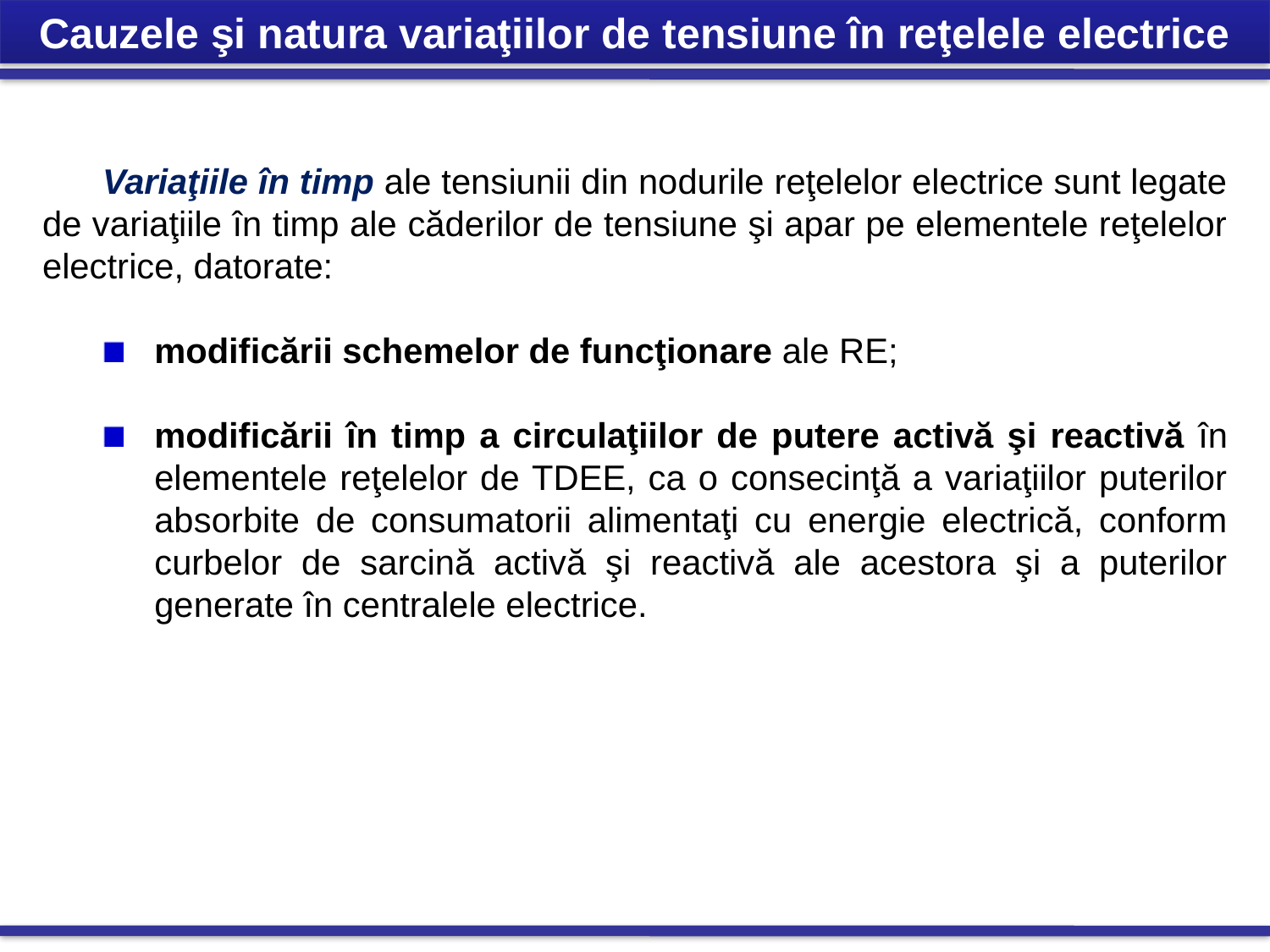

Cauzele şi natura variaţiilor de tensiune în reţelele electrice

 Variaţiile în timp ale tensiunii din nodurile reţelelor electrice sunt legate de variaţiile în timp ale căderilor de tensiune şi apar pe elementele reţelelor electrice, datorate:

modificării schemelor de funcţionare ale RE;

modificării în timp a circulaţiilor de putere activă şi reactivă în elementele reţelelor de TDEE, ca o consecinţă a variaţiilor puterilor absorbite de consumatorii alimentaţi cu energie electrică, conform curbelor de sarcină activă şi reactivă ale acestora şi a puterilor generate în centralele electrice.